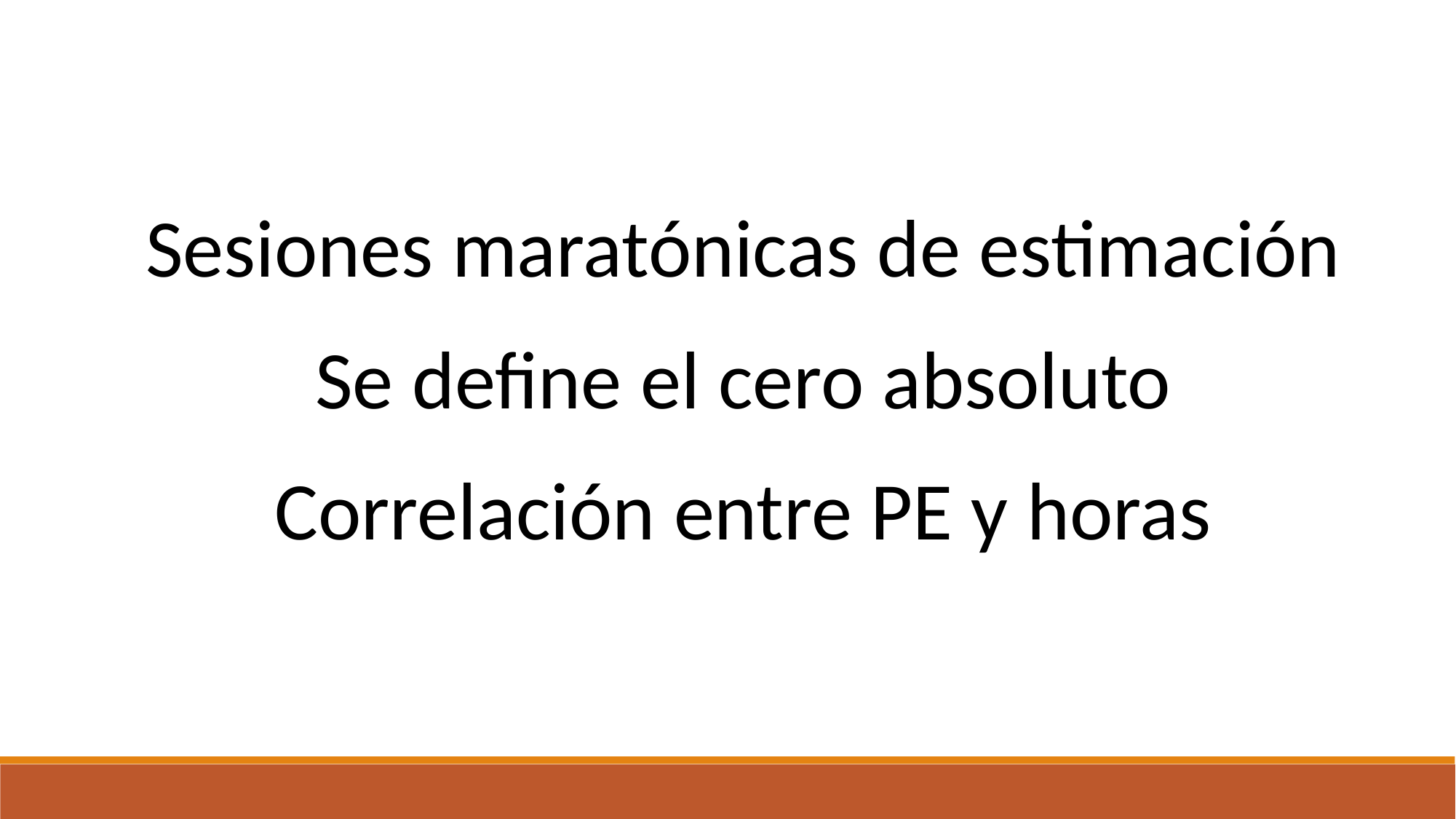

Sesiones maratónicas de estimación
Se define el cero absoluto
Correlación entre PE y horas